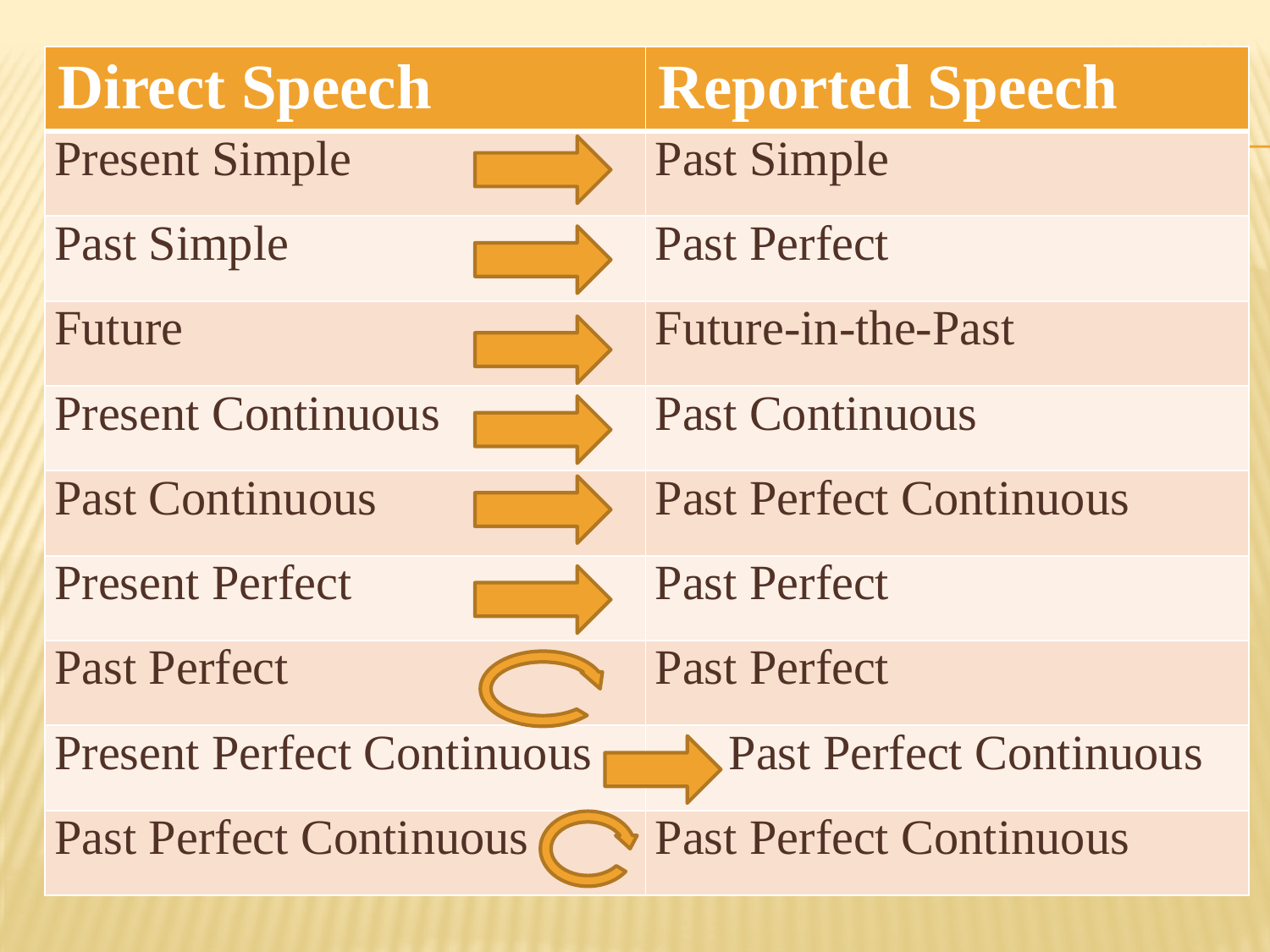

| Direct Speech | Reported Speech |
| --- | --- |
| Present Simple | Past Simple |
| Past Simple | Past Perfect |
| Future | Future-in-the-Past |
| Present Continuous | Past Continuous |
| Past Continuous | Past Perfect Continuous |
| Present Perfect | Past Perfect |
| Past Perfect | Past Perfect |
| Present Perfect Continuous | Past Perfect Continuous |
| Past Perfect Continuous | Past Perfect Continuous |
#